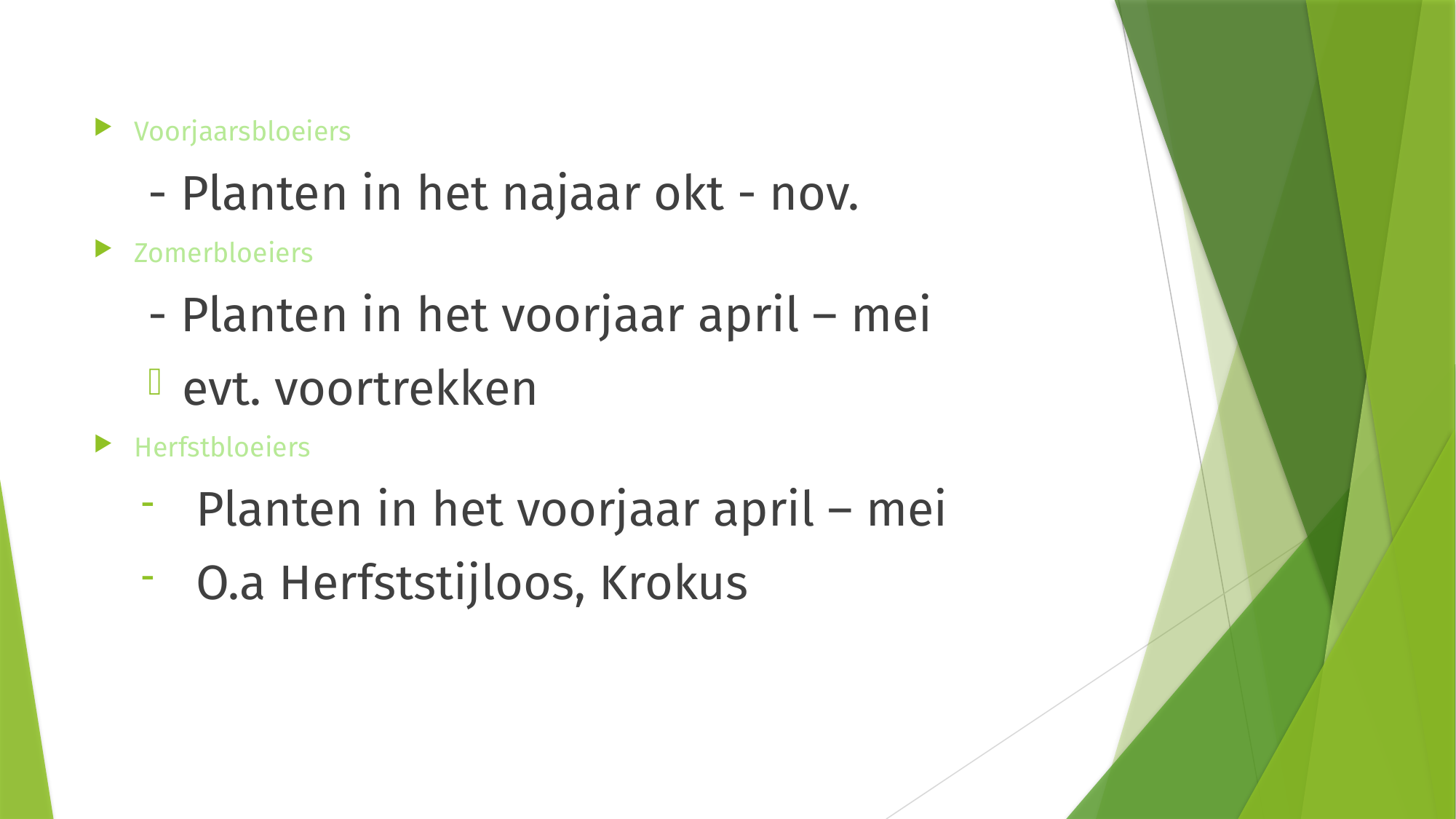

Voorjaarsbloeiers
- Planten in het najaar okt - nov.
Zomerbloeiers
- Planten in het voorjaar april – mei
evt. voortrekken
Herfstbloeiers
Planten in het voorjaar april – mei
O.a Herfststijloos, Krokus